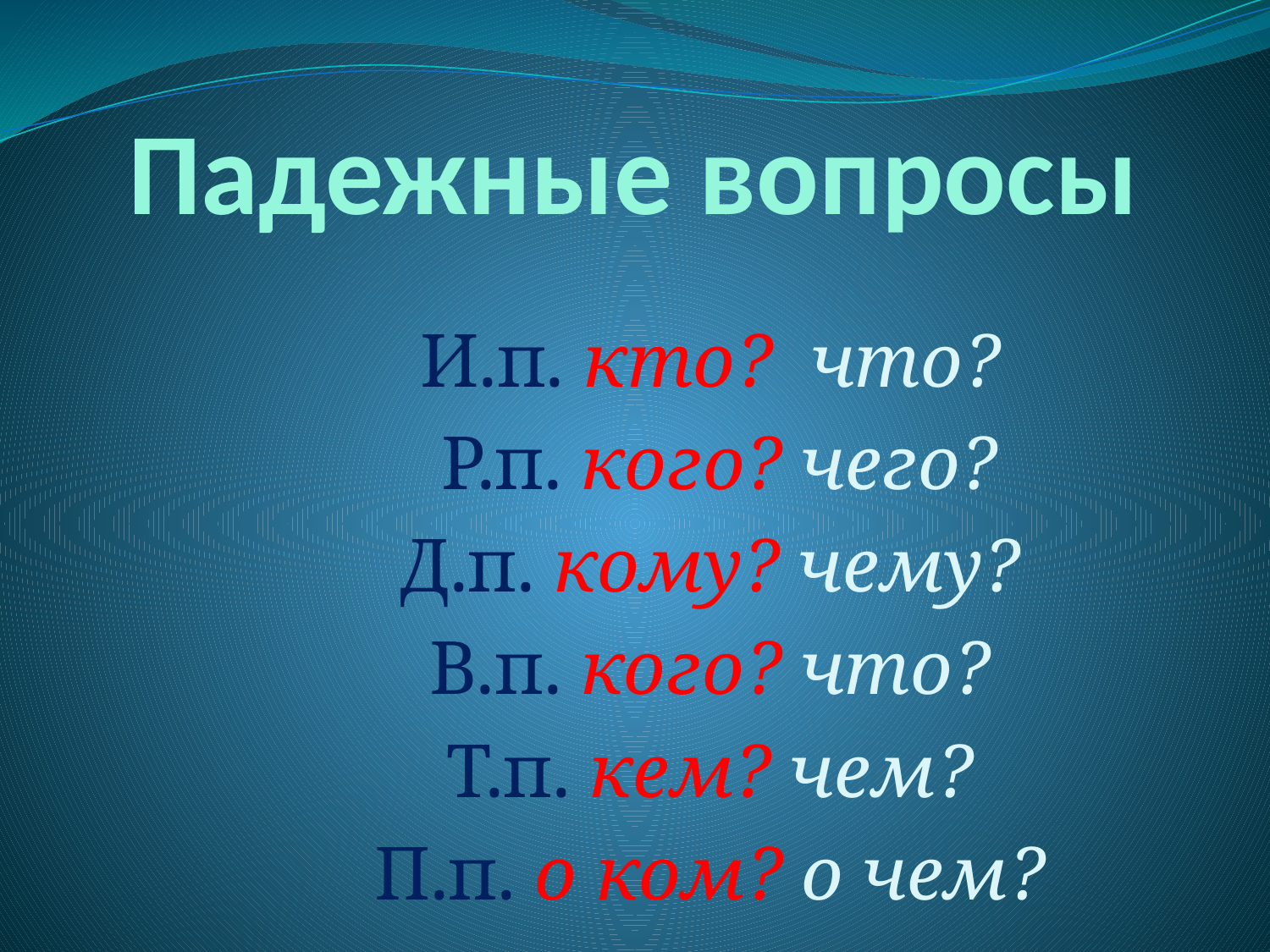

# Падежные вопросы
И.п. кто?  что?
 Р.п. кого? чего?
Д.п. кому? чему?
В.п. кого? что?
Т.п. кем? чем?
П.п. о ком? о чем?